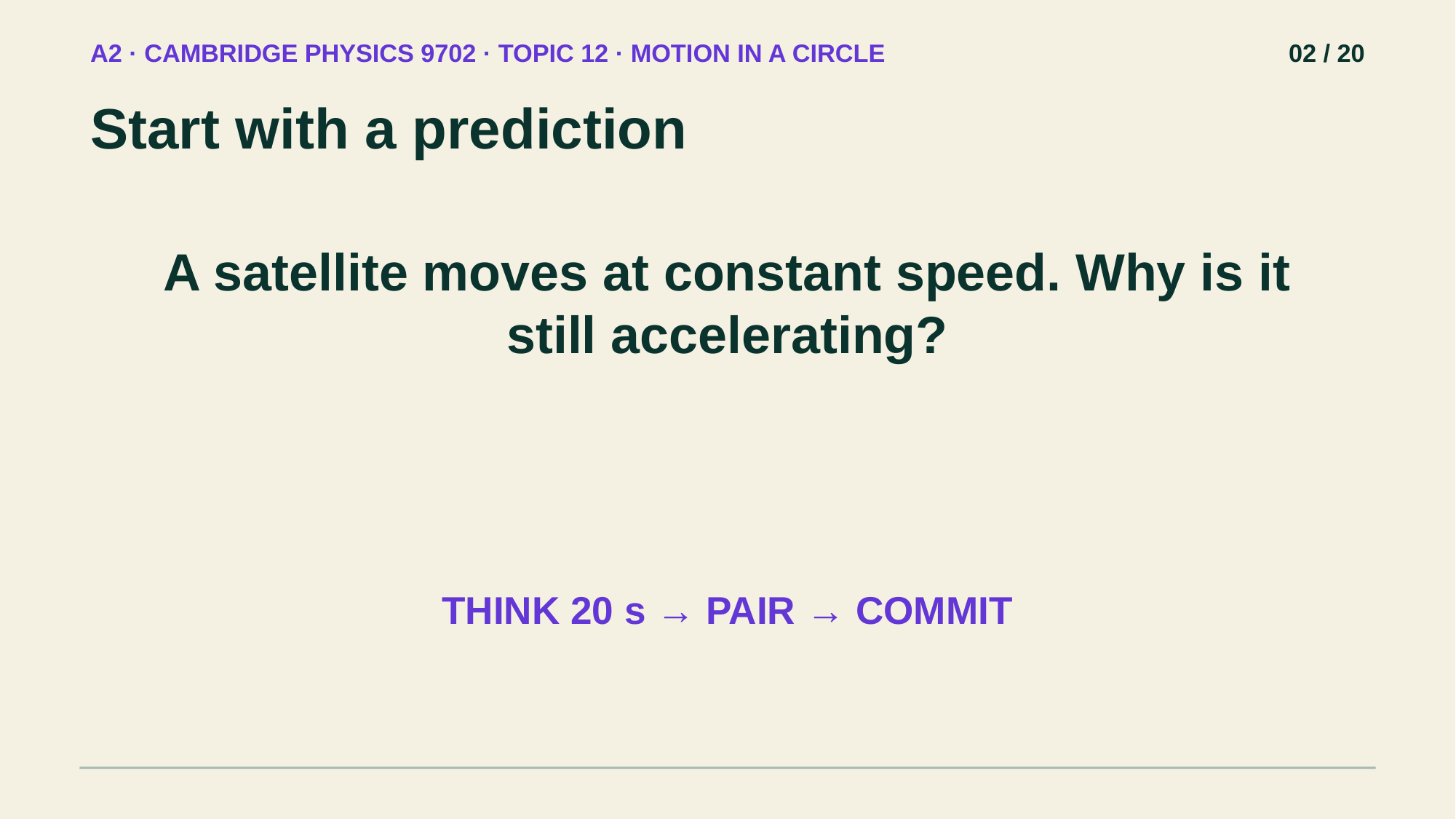

A2 · CAMBRIDGE PHYSICS 9702 · TOPIC 12 · MOTION IN A CIRCLE
02 / 20
Start with a prediction
A satellite moves at constant speed. Why is it still accelerating?
THINK 20 s → PAIR → COMMIT